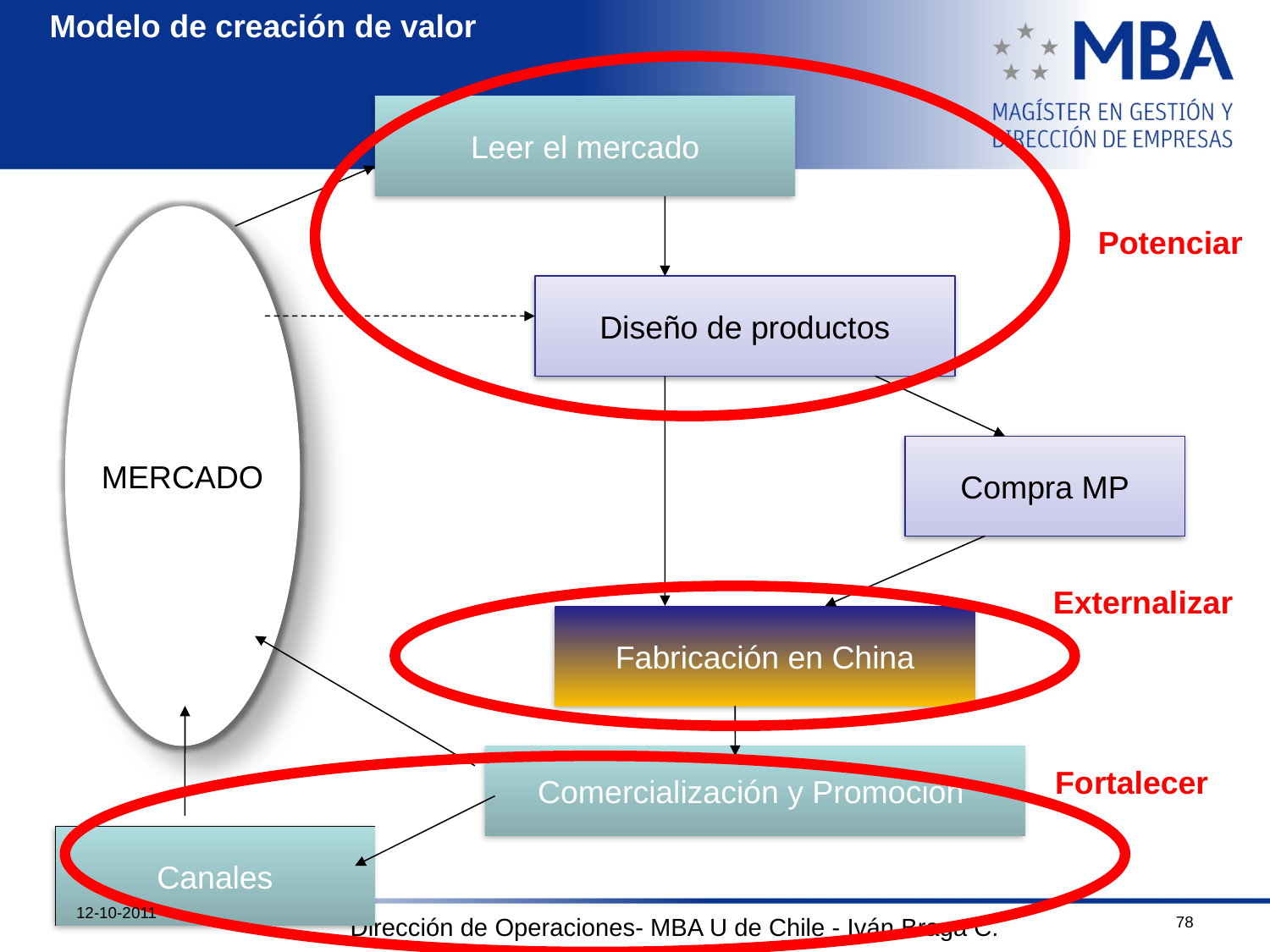

Modelo de creación de valor

Leer el mercado

MERCADO
Potenciar
Diseño de productos

Compra MP

Externalizar

Fabricación en China

Comercialización y Promoción

Fortalecer

Canales
12-10-2011

78